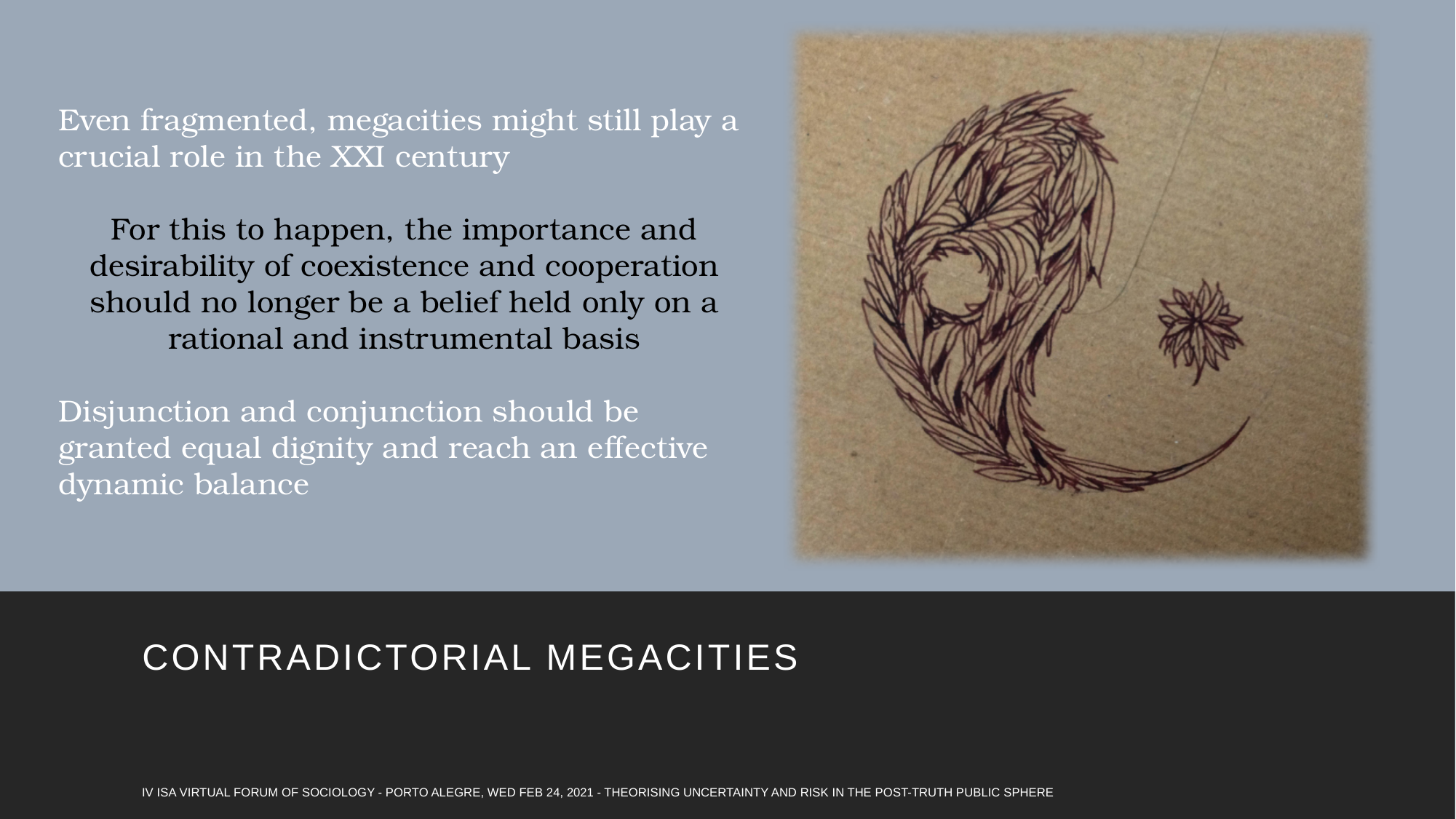

Even fragmented, megacities might still play a crucial role in the XXI century

For this to happen, the importance and desirability of coexistence and cooperation should no longer be a belief held only on a rational and instrumental basis

Disjunction and conjunction should be granted equal dignity and reach an effective dynamic balance

Contradictorial megacities
IV ISA VIrtual Forum of Sociology - Porto Alegre, Wed Feb 24, 2021 - Theorising Uncertainty and Risk in the Post-Truth Public Sphere